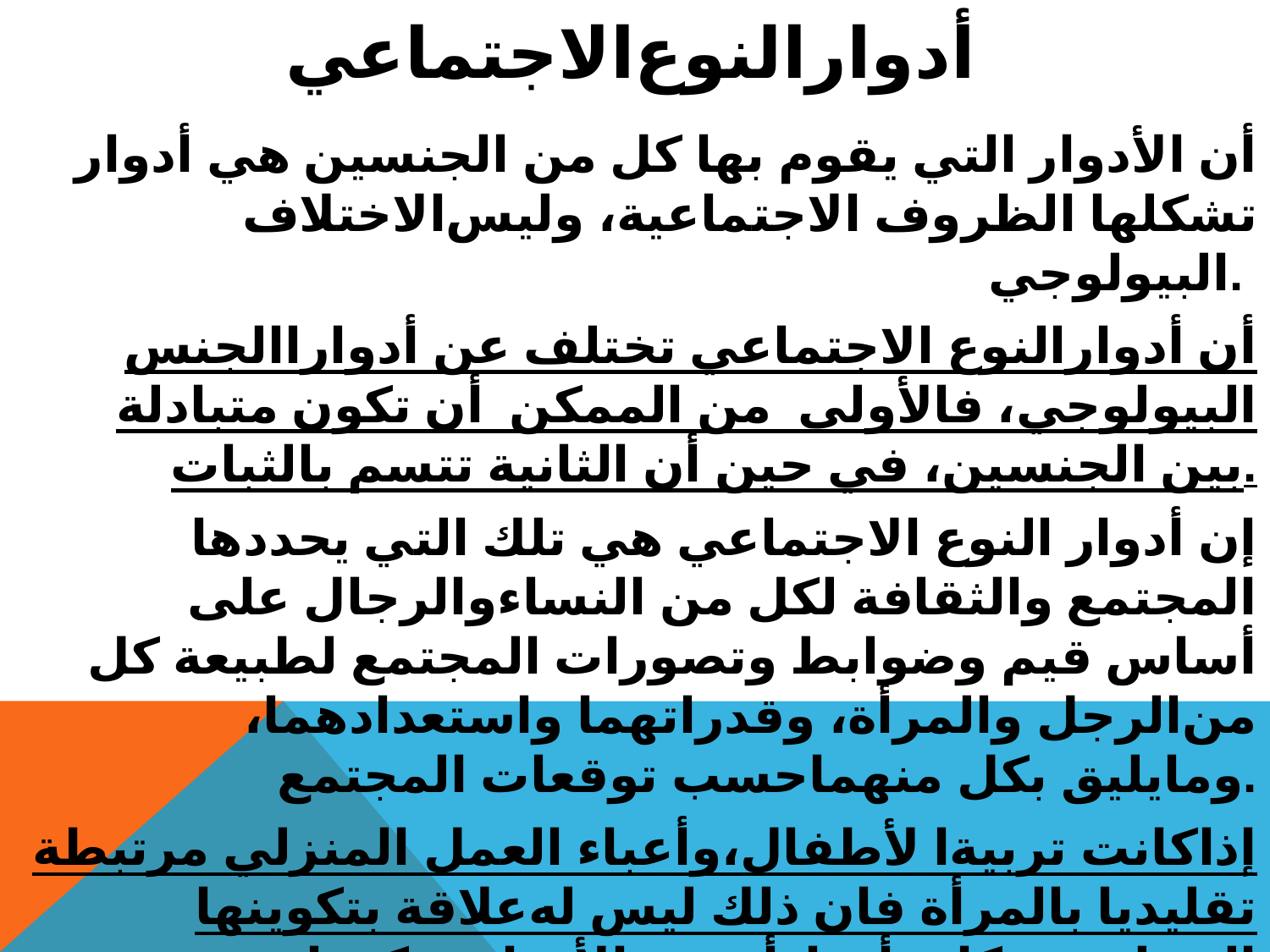

# ﺃﺩﻭﺍﺭﺍﻟﻨﻮﻉﺍﻻﺟﺘﻤﺎﻋﻲ
ﺃﻥ ﺍﻷﺩﻭﺍﺭ ﺍﻟﺘﻲ ﻳﻘﻮﻡ ﺑﻬﺎ ﻛﻞ ﻣﻦ الجنسين ﻫﻲ ﺃﺩﻭﺍﺭ ﺗﺸﻜﻠﻬﺎ ﺍﻟﻈﺮﻭﻑ ﺍﻻﺟﺘﻤﺎﻋﻴﺔ، ﻭﻟﻴﺲﺍﻻﺧﺘﻼﻑ ﺍﻟﺒﻴﻮﻟﻮﺟﻲ.
أﻥ ﺃﺩﻭﺍﺭﺍﻟﻨﻮﻉ ﺍﻻﺟﺘﻤﺎﻋﻲ ﺗﺨﺘﻠﻒ ﻋﻦ ﺃﺩﻭﺍﺭﺍالجنس اﻟﺒﻴﻮﻟﻮﺟﻲ، ﻓﺎﻷﻭﻟﻰ  من الممكن  ﺃﻥ ﺗﻜﻮﻥ ﻣﺘﺒﺎﺩﻟﺔ بين الجنسين، ﻓﻲ حين ﺃﻥ ﺍﻟﺜﺎﻧﻴﺔ ﺗﺘﺴﻢ ﺑﺎﻟﺜﺒﺎﺕ.
 ﺇﻥ ﺃﺩﻭﺍﺭ ﺍﻟﻨﻮﻉ ﺍﻻﺟﺘﻤﺎﻋﻲ ﻫﻲ ﺗﻠﻚ ﺍﻟﺘﻲ ﻳﺤﺪﺩﻫﺎ المجتمع ﻭﺍﻟﺜﻘﺎﻓﺔ ﻟﻜﻞ ﻣﻦ ﺍﻟﻨﺴﺎﺀﻭﺍﻟﺮﺟﺎﻝ ﻋﻠﻰ ﺃﺳﺎﺱ ﻗﻴﻢ ﻭﺿﻮﺍﺑﻂ ﻭﺗﺼﻮﺭﺍﺕ ﺍلمجتمع ﻟﻄﺒﻴﻌﺔ ﻛﻞ ﻣﻦﺍﻟﺮﺟﻞ والمرأة، ﻭﻗﺪﺭﺍﺗﻬﻤﺎ ﻭﺍﺳﺘﻌﺪﺍﺩﻫﻤﺎ، ﻭﻣﺎﻳﻠﻴﻖ ﺑﻜﻞ ﻣﻨﻬﻤﺎﺣﺴﺐ ﺗﻮﻗﻌﺎﺕ المجتمع.
ﺇﺫﺍﻛﺎﻧﺖ ﺗﺮﺑﻴﺔﺍ ﻷﻃﻔﺎﻝ،ﻭﺃﻋﺒﺎﺀ ﺍﻟﻌﻤﻞ المنزلي مرتبطة تقليديا بالمرأة فان ﺫﻟﻚ ﻟﻴﺲ ﻟﻪﻋﻼﻗﺔ ﺑﺘﻜﻮﻳﻨﻬﺎ ﺍﻟﺒﻴﻮﻟﻮﺟﻲ ﻛﺎﻣﺮﺃﺓ. ﺇﺫﺃﻥﻫﺬﻩﺍﻷﺩﻭﺍﺭ يمكن ان  ﻳﻘﻮﻡ ﺑﻬﺎ ﺍﻟﺮﺟﻞ ﺃﻳﻀﺎ.ﹰ